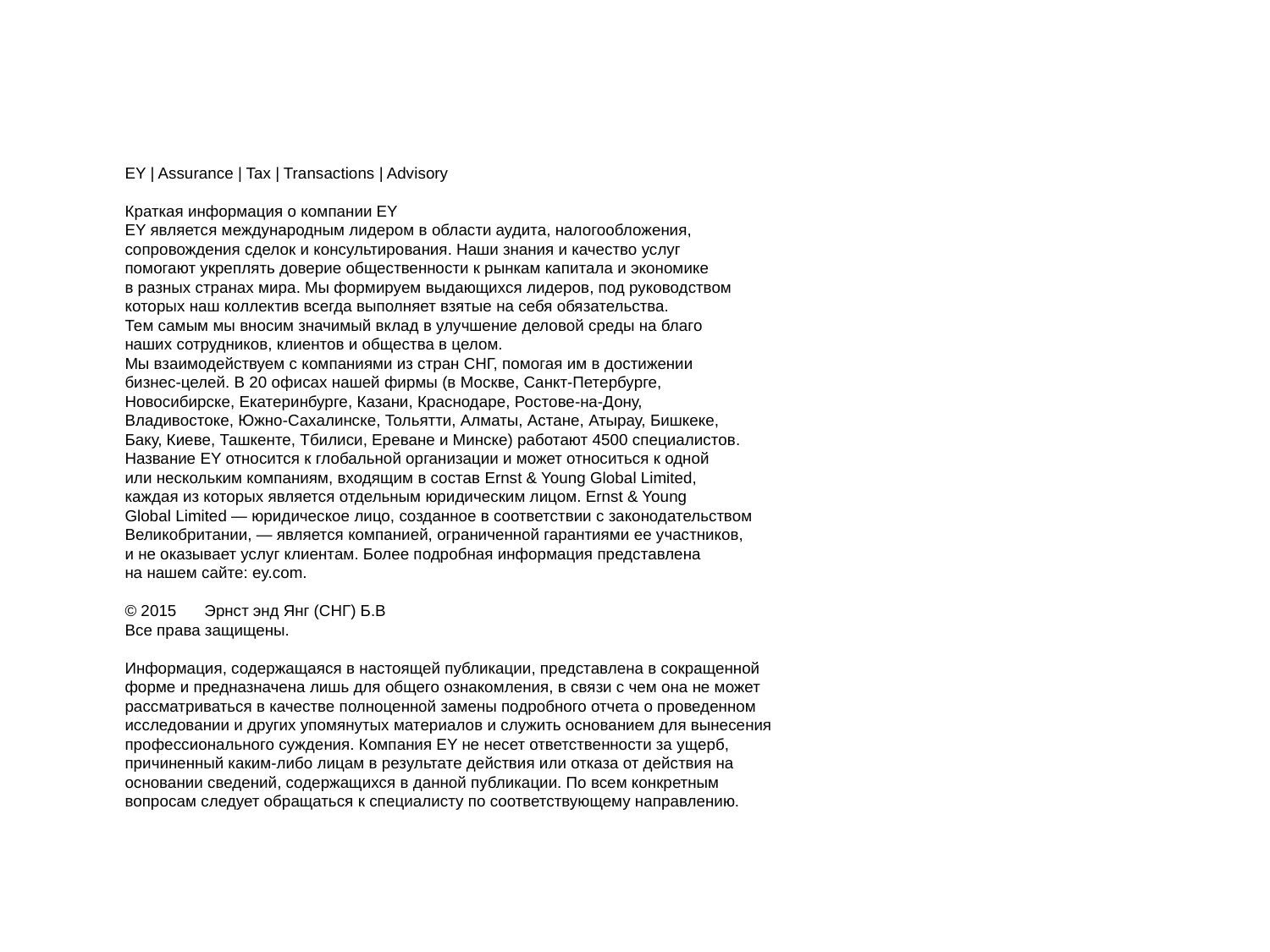

EY | Assurance | Tax | Transactions | Advisory

Краткая информация о компании EY
EY является международным лидером в области аудита, налогообложения,
сопровождения сделок и консультирования. Наши знания и качество услуг
помогают укреплять доверие общественности к рынкам капитала и экономике
в разных странах мира. Мы формируем выдающихся лидеров, под руководством
которых наш коллектив всегда выполняет взятые на себя обязательства.
Тем самым мы вносим значимый вклад в улучшение деловой среды на благо
наших сотрудников, клиентов и общества в целом.
Мы взаимодействуем c компаниями из стран СНГ, помогая им в достижении
бизнес-целей. В 20 офисах нашей фирмы (в Москве, Санкт-Петербурге,
Новосибирске, Екатеринбурге, Казани, Краснодаре, Ростове-на-Дону,
Владивостоке, Южно-Сахалинске, Тольятти, Алматы, Астане, Атырау, Бишкеке,
Баку, Киеве, Ташкенте, Тбилиси, Ереване и Минске) работают 4500 специалистов.
Название EY относится к глобальной организации и может относиться к одной
или нескольким компаниям, входящим в состав Ernst & Young Global Limited,
каждая из которых является отдельным юридическим лицом. Ernst & Young
Global Limited — юридическое лицо, созданное в соответствии с законодательством Великобритании, — является компанией, ограниченной гарантиями ее участников,             и не оказывает услуг клиентам. Более подробная информация представлена                    на нашем сайте: ey.com.

© 2015 　Эрнст энд Янг (СНГ) Б.В
Все права защищены.

Информация, содержащаяся в настоящей публикации, представлена в сокращенной
форме и предназначена лишь для общего ознакомления, в связи с чем она не может
рассматриваться в качестве полноценной замены подробного отчета о проведенном
исследовании и других упомянутых материалов и служить основанием для вынесения
профессионального суждения. Компания EY не несет ответственности за ущерб,        причиненный каким-либо лицам в результате действия или отказа от действия на основании сведений, содержащихся в данной публикации. По всем конкретным
вопросам следует обращаться к специалисту по соответствующему направлению.